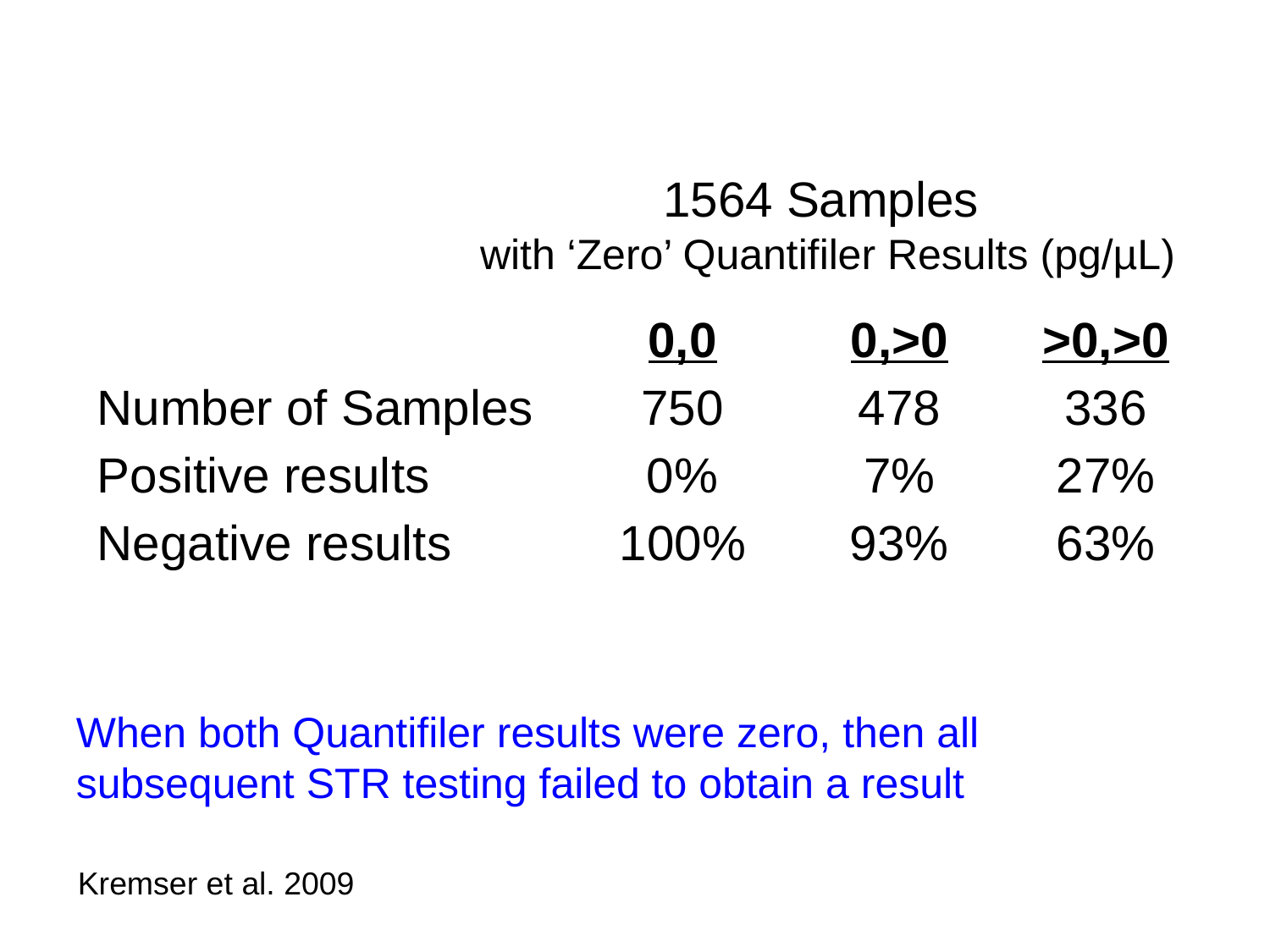

1564 Samples
with ‘Zero’ Quantifiler Results (pg/µL)
|  | 0,0 | 0,>0 | >0,>0 |
| --- | --- | --- | --- |
| Number of Samples | 750 | 478 | 336 |
| Positive results | 0% | 7% | 27% |
| Negative results | 100% | 93% | 63% |
When both Quantifiler results were zero, then all subsequent STR testing failed to obtain a result
Kremser et al. 2009